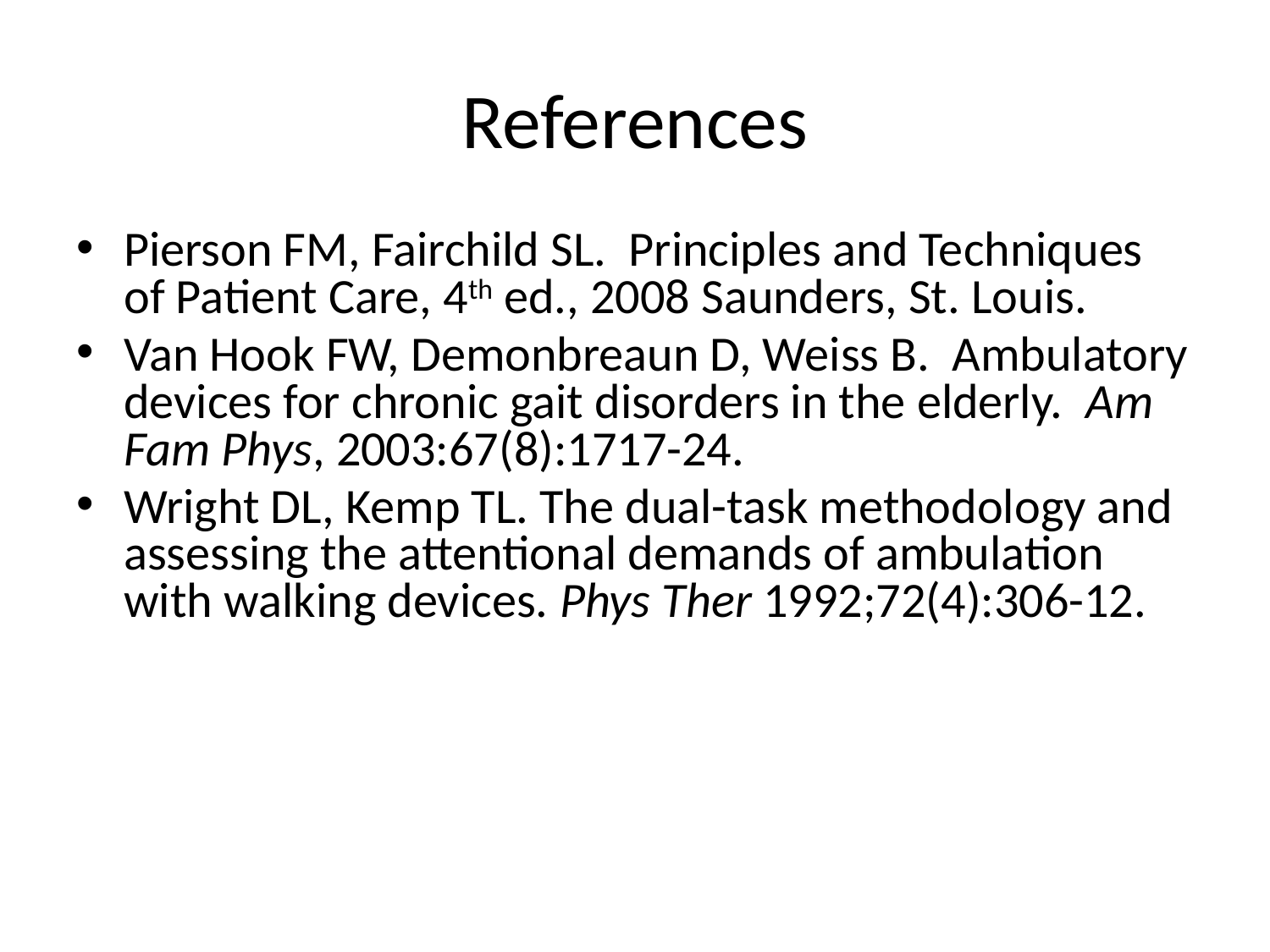

# References
Pierson FM, Fairchild SL.  Principles and Techniques of Patient Care, 4th ed., 2008 Saunders, St. Louis.
Van Hook FW, Demonbreaun D, Weiss B.  Ambulatory devices for chronic gait disorders in the elderly.  Am Fam Phys, 2003:67(8):1717-24.
Wright DL, Kemp TL. The dual-task methodology and assessing the attentional demands of ambulation with walking devices. Phys Ther 1992;72(4):306-12.